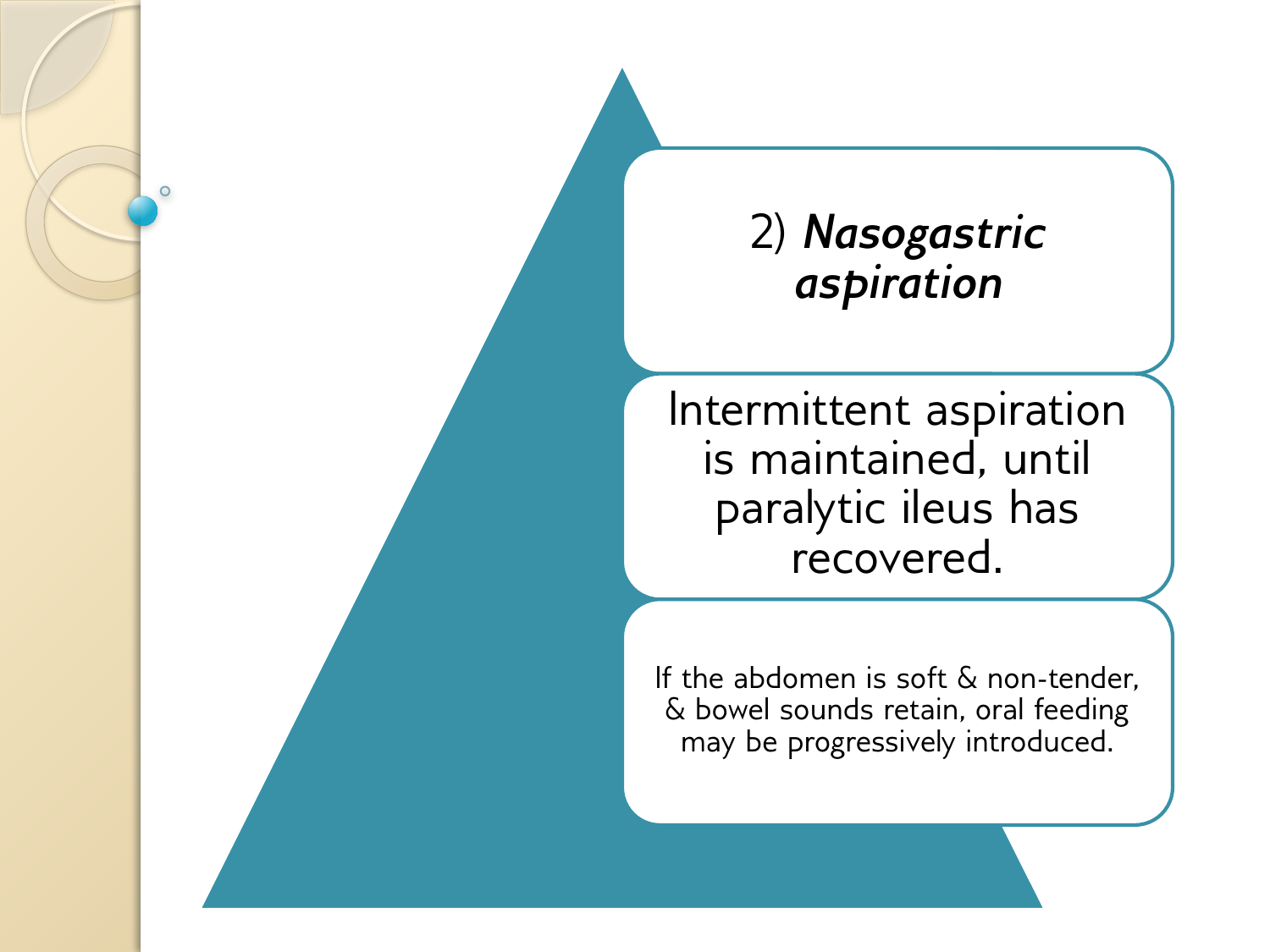

2) Nasogastric aspiration
Intermittent aspiration is maintained, until paralytic ileus has recovered.
If the abdomen is soft & non-tender, & bowel sounds retain, oral feeding may be progressively introduced.